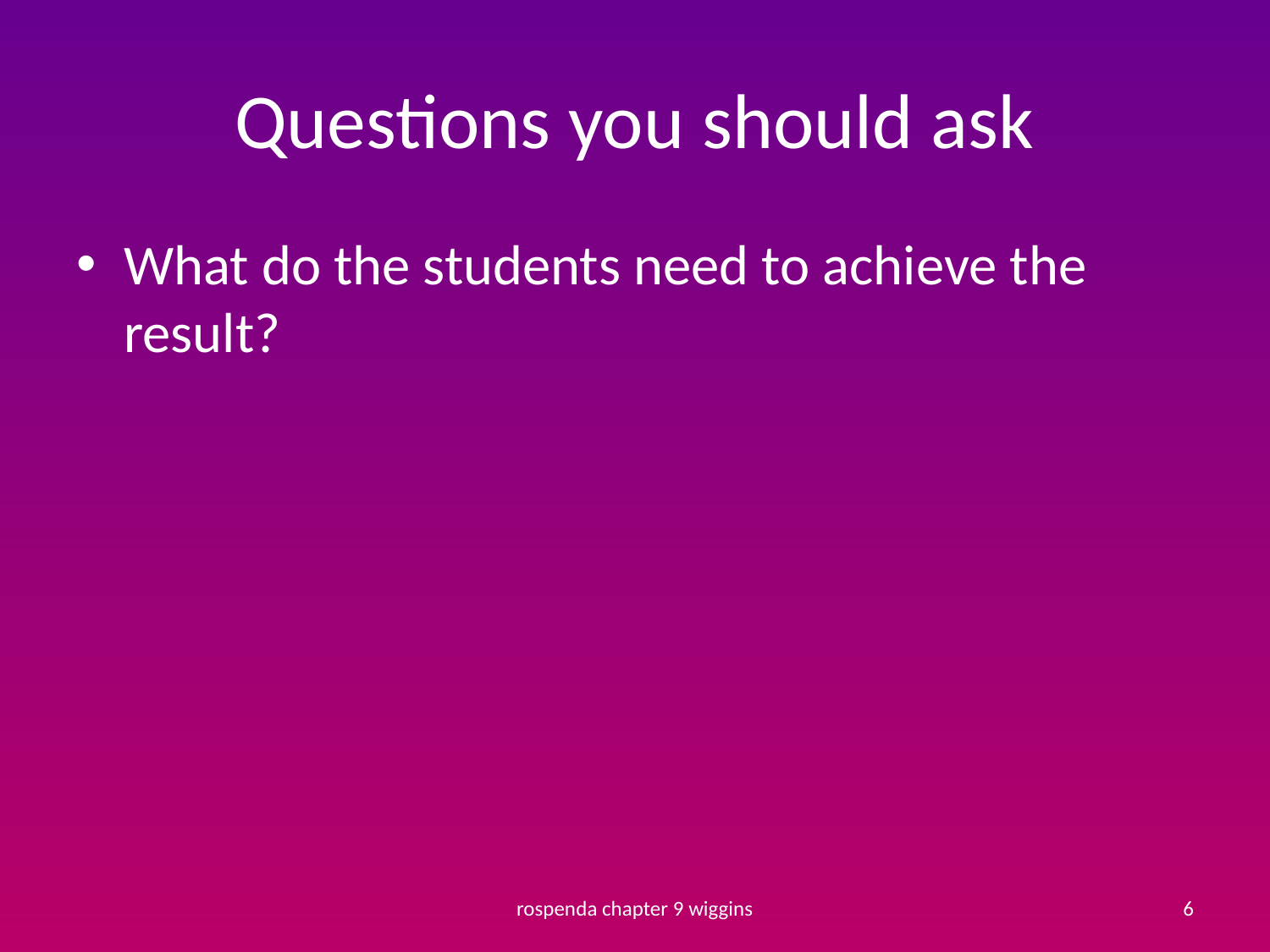

# Questions you should ask
What do the students need to achieve the result?
rospenda chapter 9 wiggins
6